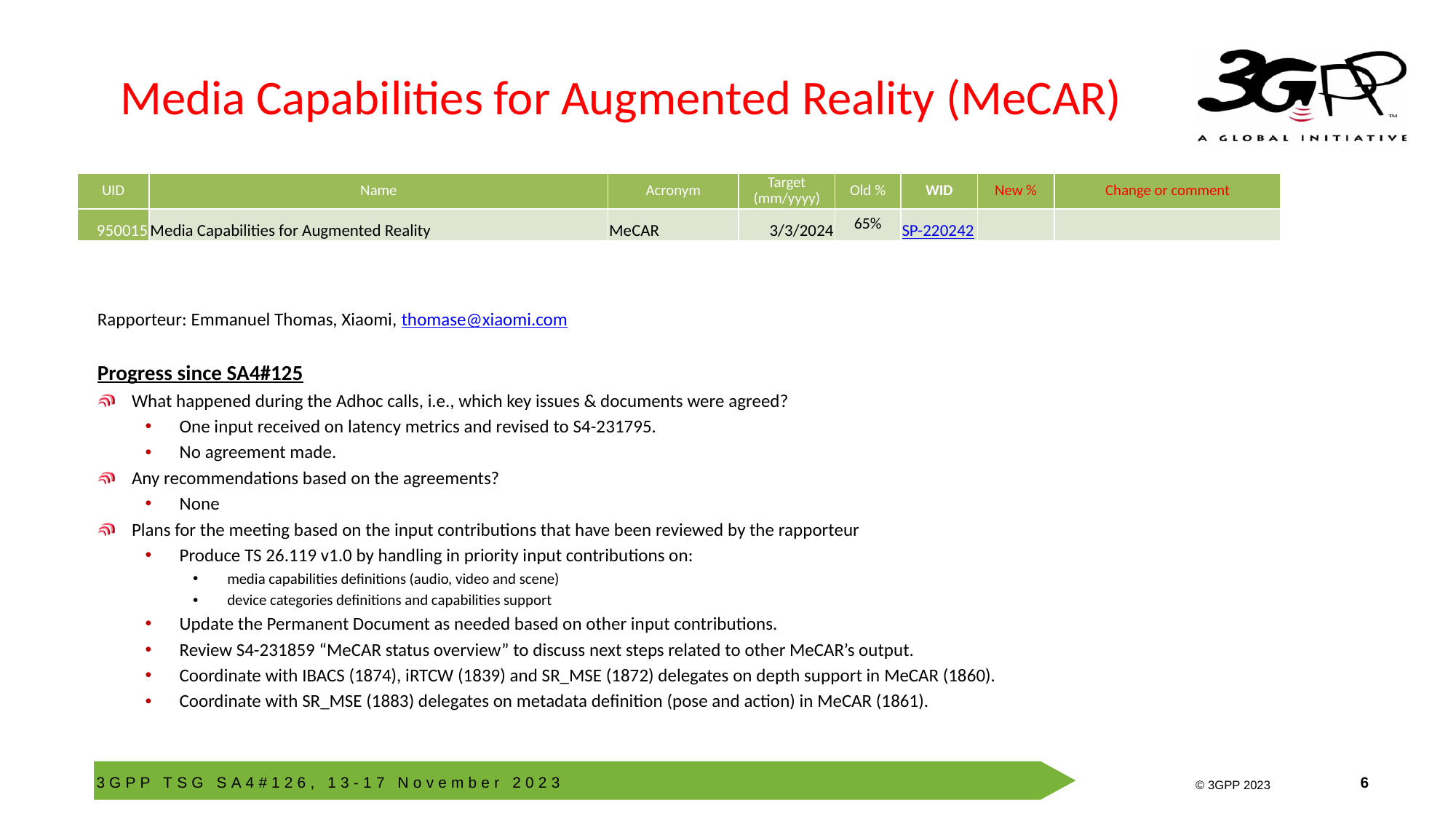

# Media Capabilities for Augmented Reality (MeCAR)
| UID | Name | Acronym | Target (mm/yyyy) | Old % | WID | New % | Change or comment |
| --- | --- | --- | --- | --- | --- | --- | --- |
| 950015 | Media Capabilities for Augmented Reality | MeCAR | 3/3/2024 | 65% | SP-220242 |  |  |
Rapporteur: Emmanuel Thomas, Xiaomi, thomase@xiaomi.com

Progress since SA4#125
What happened during the Adhoc calls, i.e., which key issues & documents were agreed?
One input received on latency metrics and revised to S4-231795.
No agreement made.
Any recommendations based on the agreements?
None
Plans for the meeting based on the input contributions that have been reviewed by the rapporteur
Produce TS 26.119 v1.0 by handling in priority input contributions on:
media capabilities definitions (audio, video and scene)
device categories definitions and capabilities support
Update the Permanent Document as needed based on other input contributions.
Review S4-231859 “MeCAR status overview” to discuss next steps related to other MeCAR’s output.
Coordinate with IBACS (1874), iRTCW (1839) and SR_MSE (1872) delegates on depth support in MeCAR (1860).
Coordinate with SR_MSE (1883) delegates on metadata definition (pose and action) in MeCAR (1861).